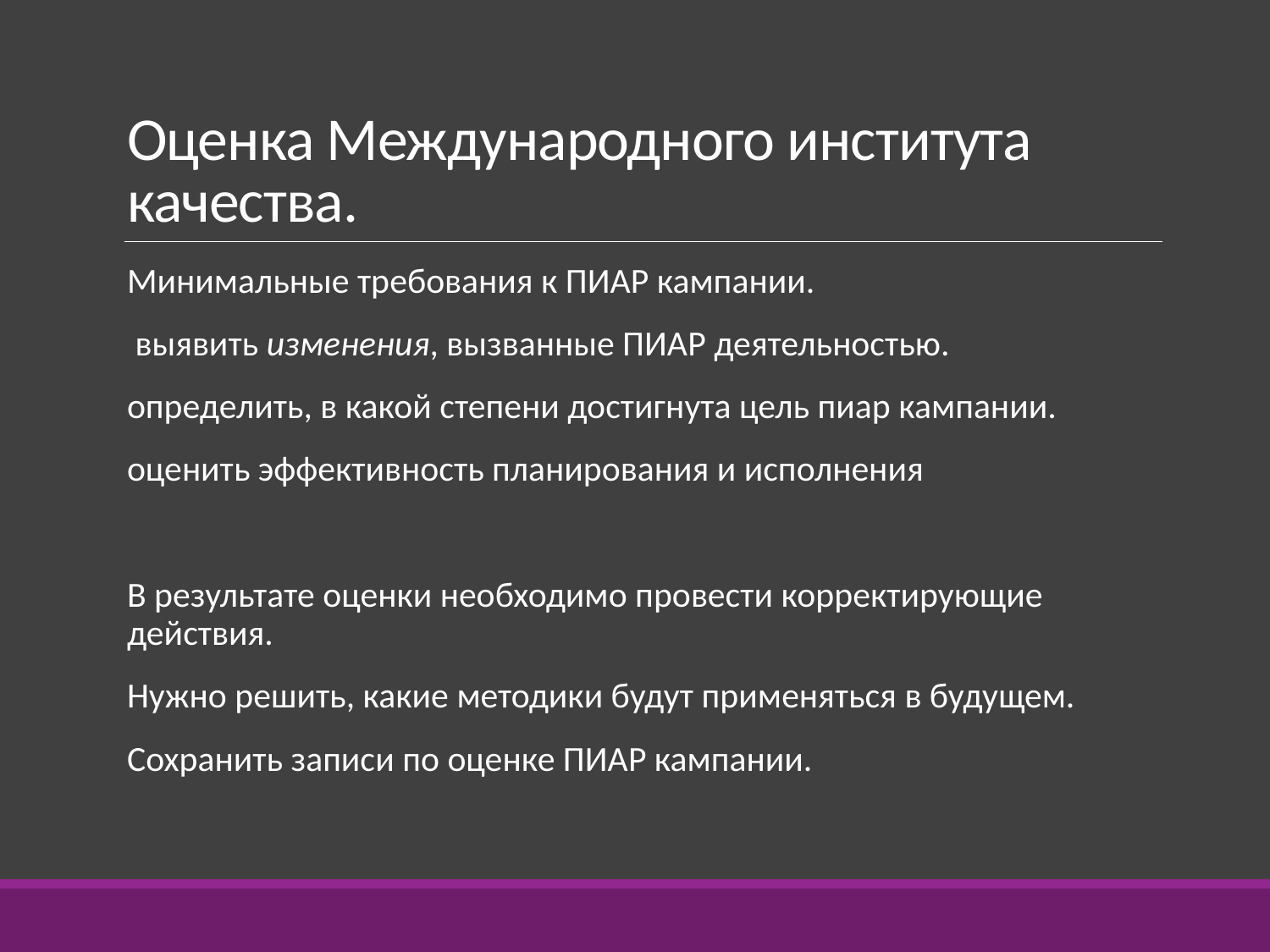

# Оценка Международного института качества.
Минимальные требования к ПИАР кампании.
 выявить изменения, вызванные ПИАР деятельностью.
определить, в какой степени достигнута цель пиар кампании.
оценить эффективность планирования и исполнения

В результате оценки необходимо провести корректирующие действия.
Нужно решить, какие методики будут применяться в будущем.
Сохранить записи по оценке ПИАР кампании.